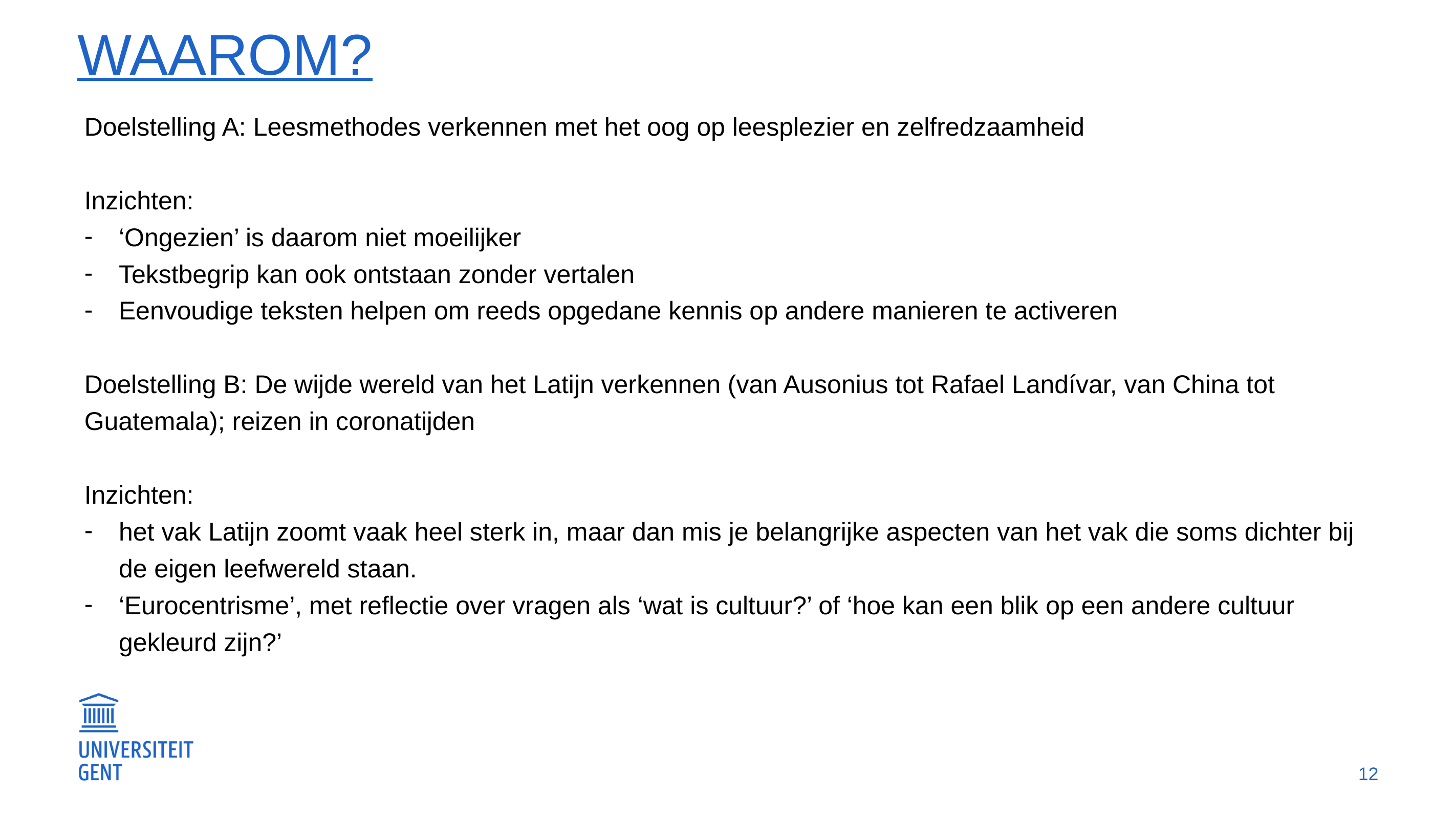

# Waarom?
Doelstelling A: Leesmethodes verkennen met het oog op leesplezier en zelfredzaamheid

Inzichten:
‘Ongezien’ is daarom niet moeilijker
Tekstbegrip kan ook ontstaan zonder vertalen
Eenvoudige teksten helpen om reeds opgedane kennis op andere manieren te activeren

Doelstelling B: De wijde wereld van het Latijn verkennen (van Ausonius tot Rafael Landívar, van China tot Guatemala); reizen in coronatijden

Inzichten:
het vak Latijn zoomt vaak heel sterk in, maar dan mis je belangrijke aspecten van het vak die soms dichter bij de eigen leefwereld staan.
‘Eurocentrisme’, met reflectie over vragen als ‘wat is cultuur?’ of ‘hoe kan een blik op een andere cultuur gekleurd zijn?’

12